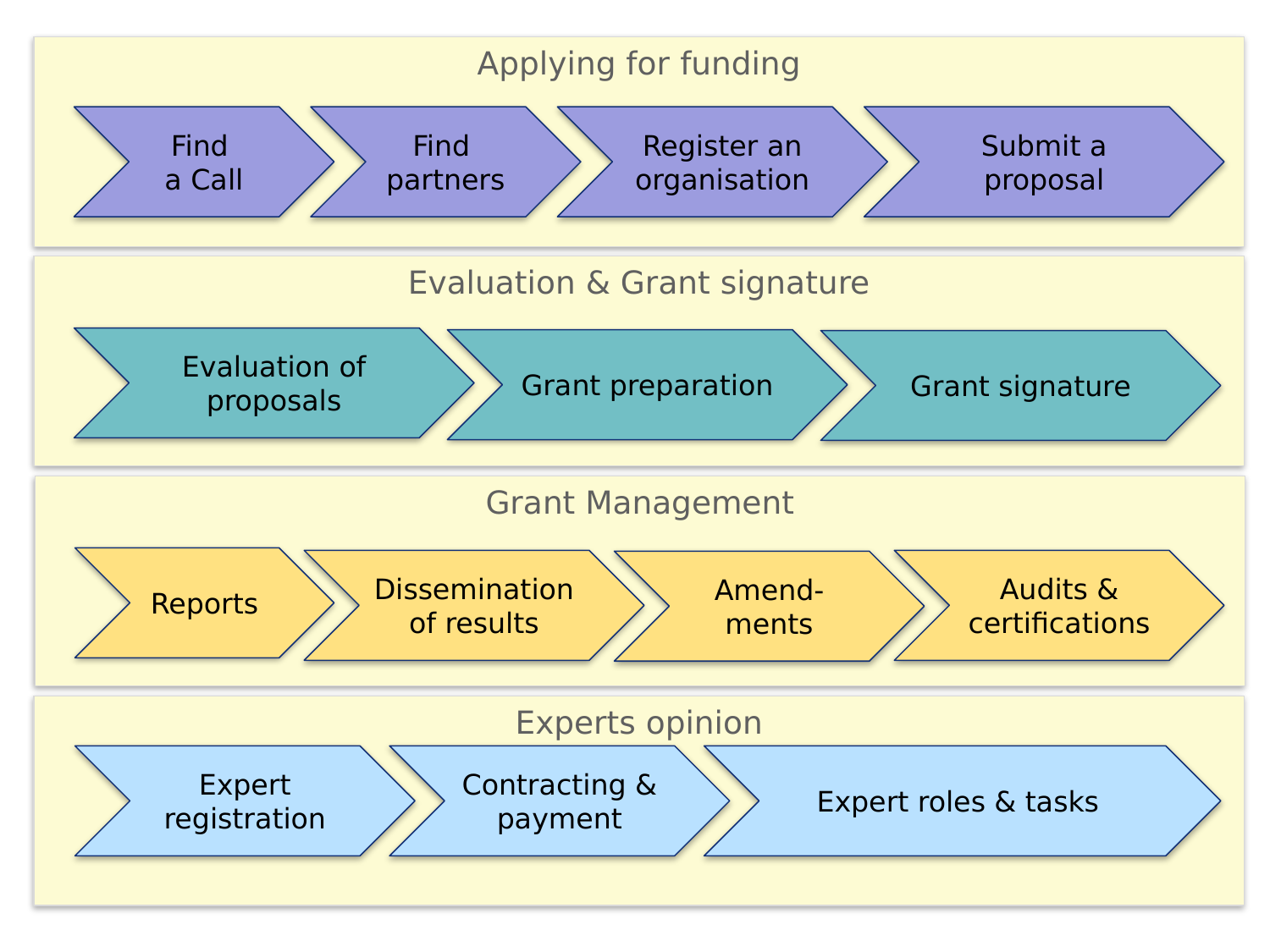

Applying for funding
Find
a Call
Find
partners
Register an organisation
Submit a proposal
Evaluation & Grant signature
Evaluation of proposals
Grant preparation
Grant signature
Grant Management
Reports
Dissemination of results
Audits & certifications
Amend-ments
Experts opinion
Expert registration
Contracting & payment
Expert roles & tasks